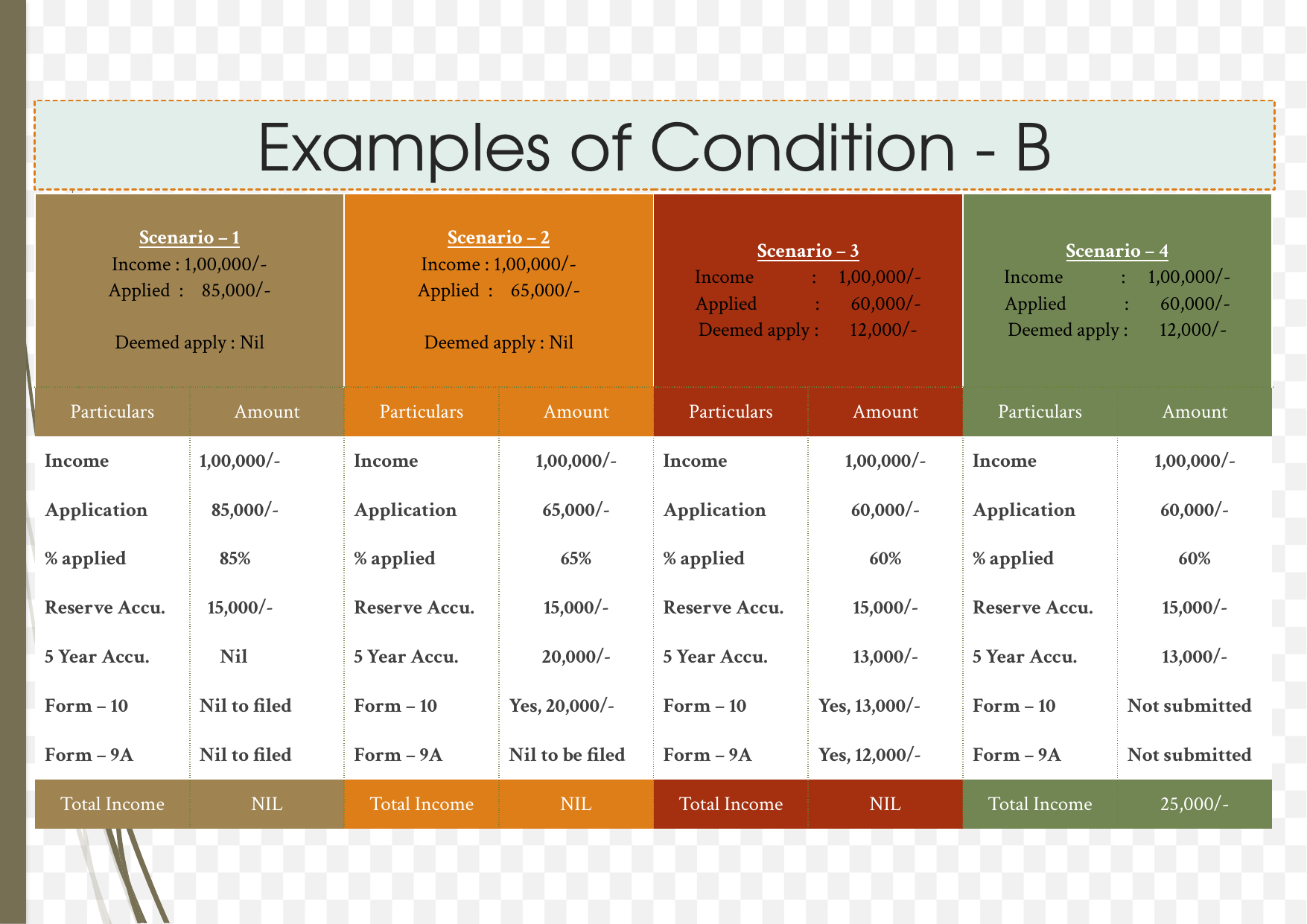

Examples of Condition - B
| Scenario – 1 Income : 1,00,000/- Applied : 85,000/- Deemed apply : Nil |  | Scenario – 2 Income : 1,00,000/- Applied : 65,000/- Deemed apply : Nil |  | Scenario – 3 Income : 1,00,000/- Applied : 60,000/- Deemed apply : 12,000/- |  | Scenario – 4 Income : 1,00,000/- Applied : 60,000/- Deemed apply : 12,000/- |  |
| --- | --- | --- | --- | --- | --- | --- | --- |
| Particulars | Amount | Particulars | Amount | Particulars | Amount | Particulars | Amount |
| Income | 1,00,000/- | Income | 1,00,000/- | Income | 1,00,000/- | Income | 1,00,000/- |
| Application | 85,000/- | Application | 65,000/- | Application | 60,000/- | Application | 60,000/- |
| % applied | 85% | % applied | 65% | % applied | 60% | % applied | 60% |
| Reserve Accu. | 15,000/- | Reserve Accu. | 15,000/- | Reserve Accu. | 15,000/- | Reserve Accu. | 15,000/- |
| 5 Year Accu. | Nil | 5 Year Accu. | 20,000/- | 5 Year Accu. | 13,000/- | 5 Year Accu. | 13,000/- |
| Form – 10 | Nil to filed | Form – 10 | Yes, 20,000/- | Form – 10 | Yes, 13,000/- | Form – 10 | Not submitted |
| Form – 9A | Nil to filed | Form – 9A | Nil to be filed | Form – 9A | Yes, 12,000/- | Form – 9A | Not submitted |
| Total Income | NIL | Total Income | NIL | Total Income | NIL | Total Income | 25,000/- |